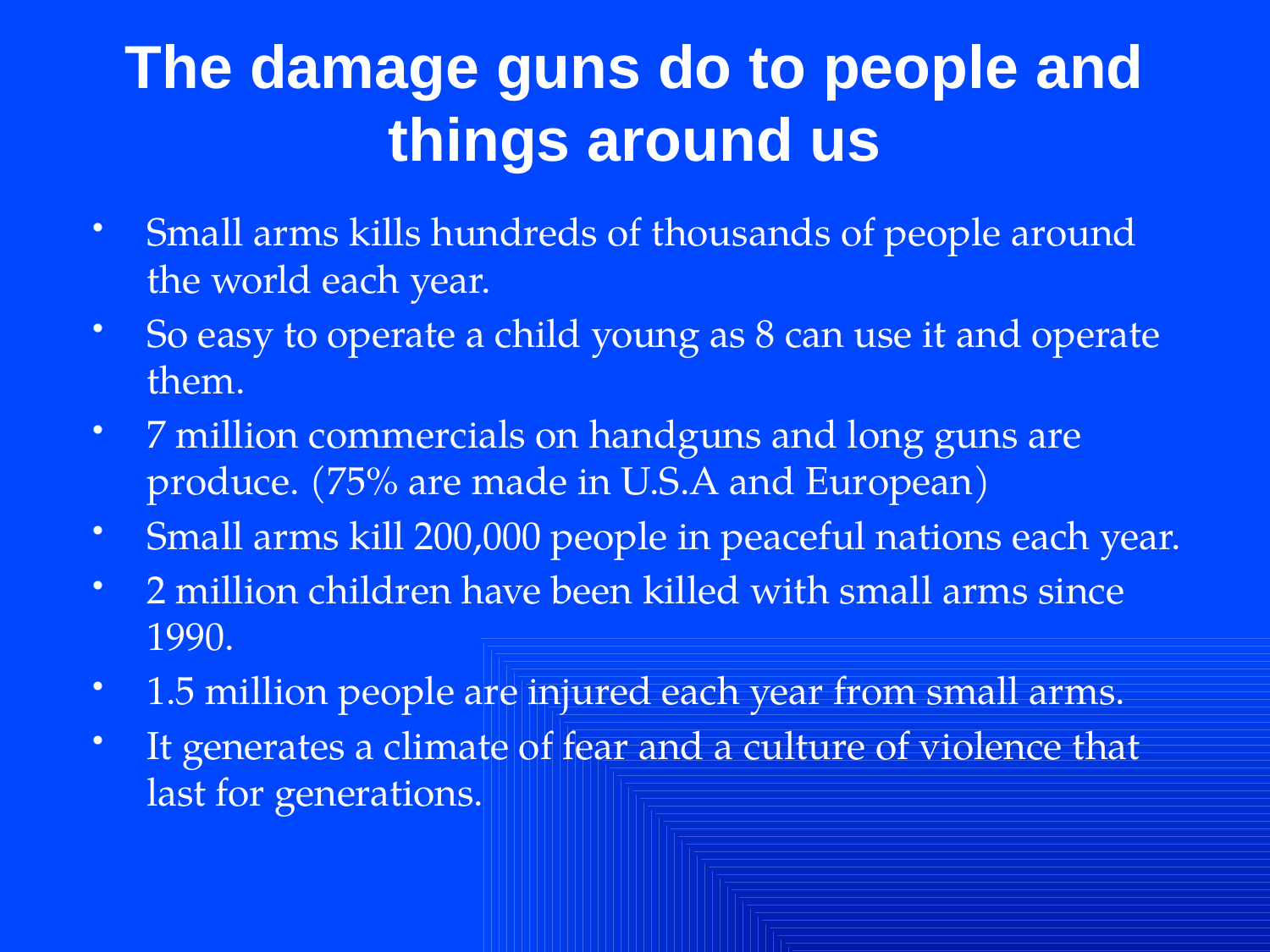

# The damage guns do to people and things around us
Small arms kills hundreds of thousands of people around the world each year.
So easy to operate a child young as 8 can use it and operate them.
7 million commercials on handguns and long guns are produce. (75% are made in U.S.A and European)
Small arms kill 200,000 people in peaceful nations each year.
2 million children have been killed with small arms since 1990.
1.5 million people are injured each year from small arms.
It generates a climate of fear and a culture of violence that last for generations.